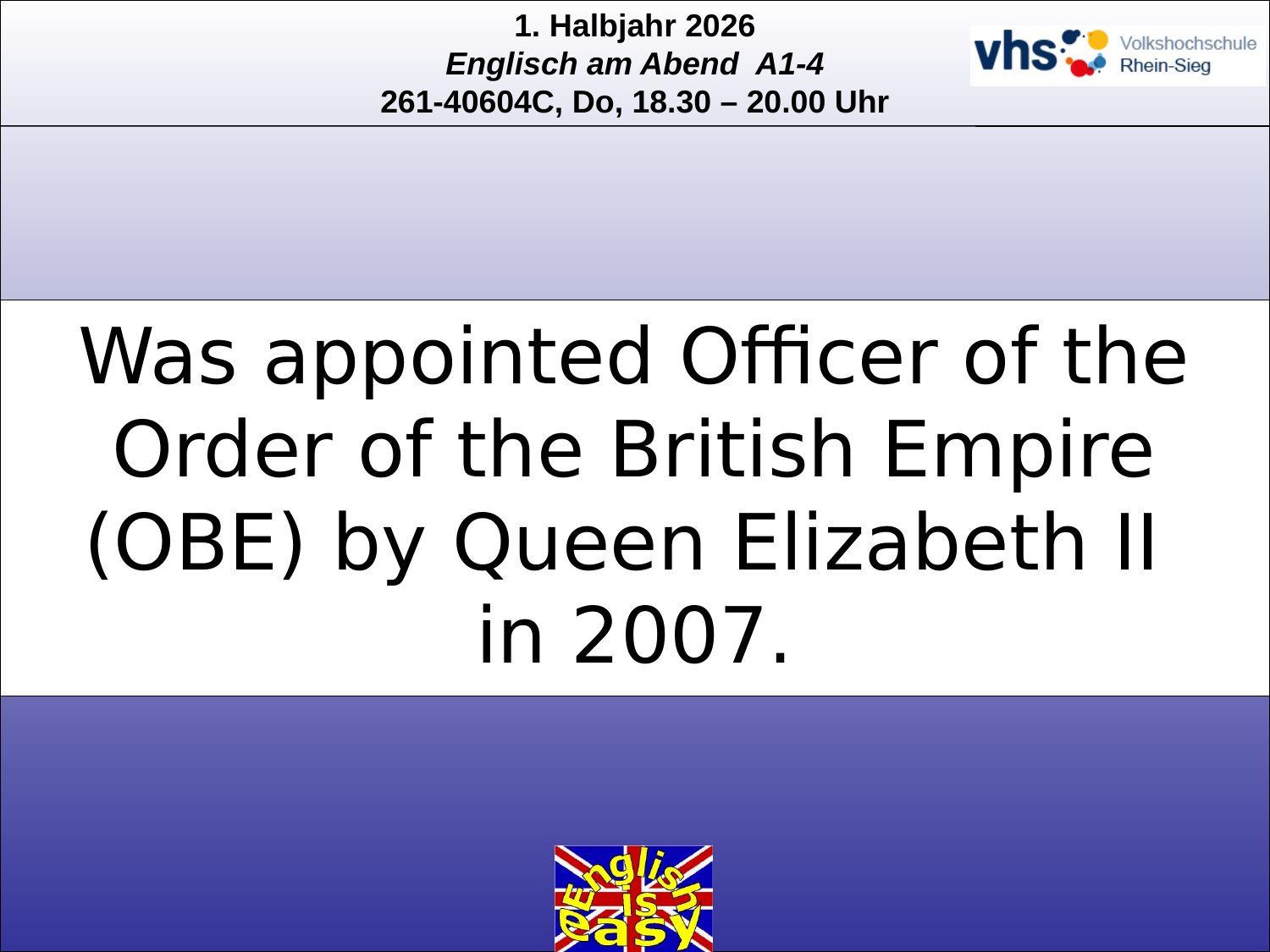

Was appointed Officer of the Order of the British Empire (OBE) by Queen Elizabeth II
in 2007.